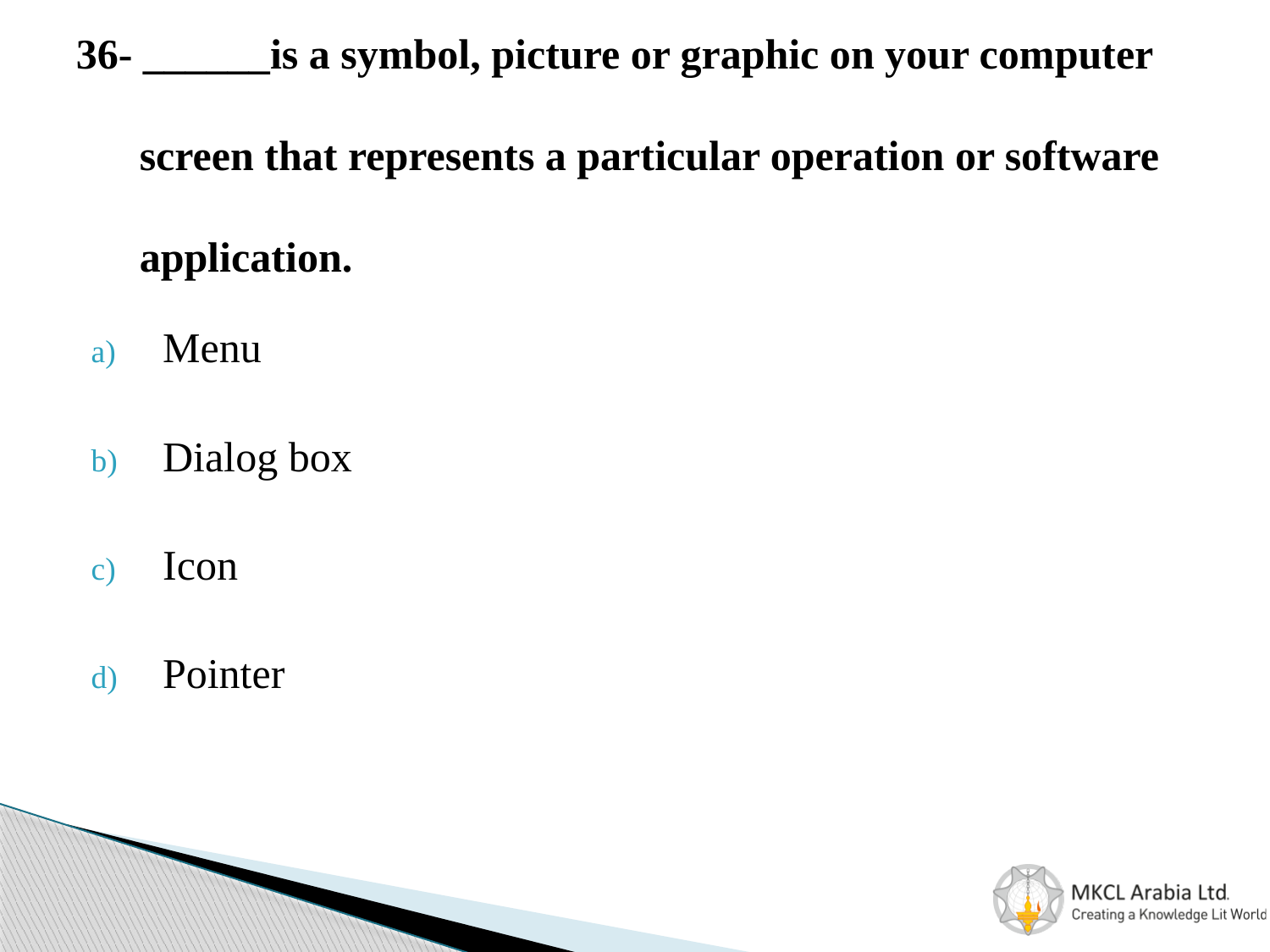

# 36- ______is a symbol, picture or graphic on your computer screen that represents a particular operation or software application.

Menu
Dialog box
Icon
Pointer